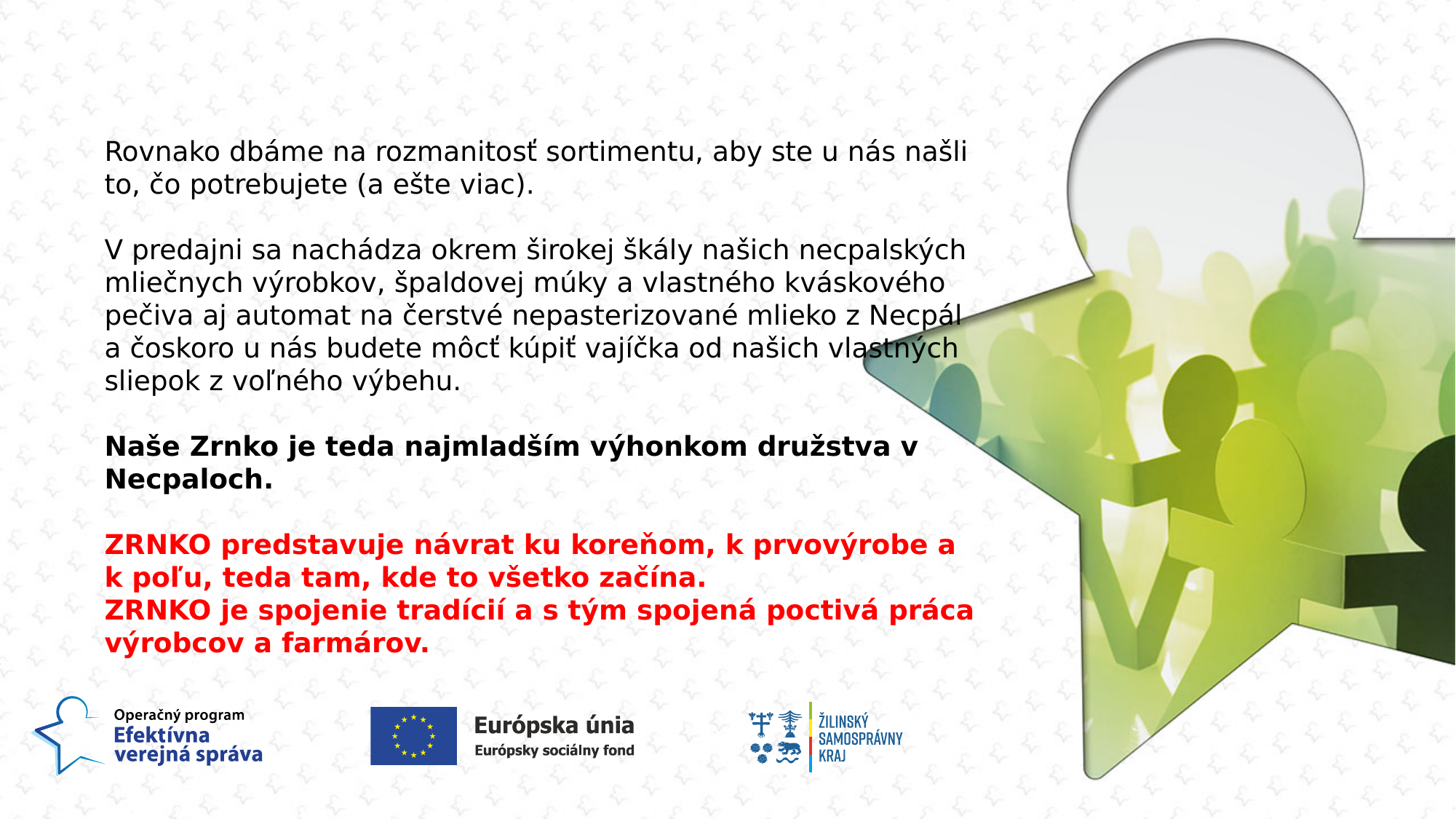

Rovnako dbáme na rozmanitosť sortimentu, aby ste u nás našli to, čo potrebujete (a ešte viac).

V predajni sa nachádza okrem širokej škály našich necpalských mliečnych výrobkov, špaldovej múky a vlastného kváskového pečiva aj automat na čerstvé nepasterizované mlieko z Necpál a čoskoro u nás budete môcť kúpiť vajíčka od našich vlastných sliepok z voľného výbehu.

Naše Zrnko je teda najmladším výhonkom družstva v Necpaloch.
ZRNKO predstavuje návrat ku koreňom, k prvovýrobe a k poľu, teda tam, kde to všetko začína.
ZRNKO je spojenie tradícií a s tým spojená poctivá práca výrobcov a farmárov.